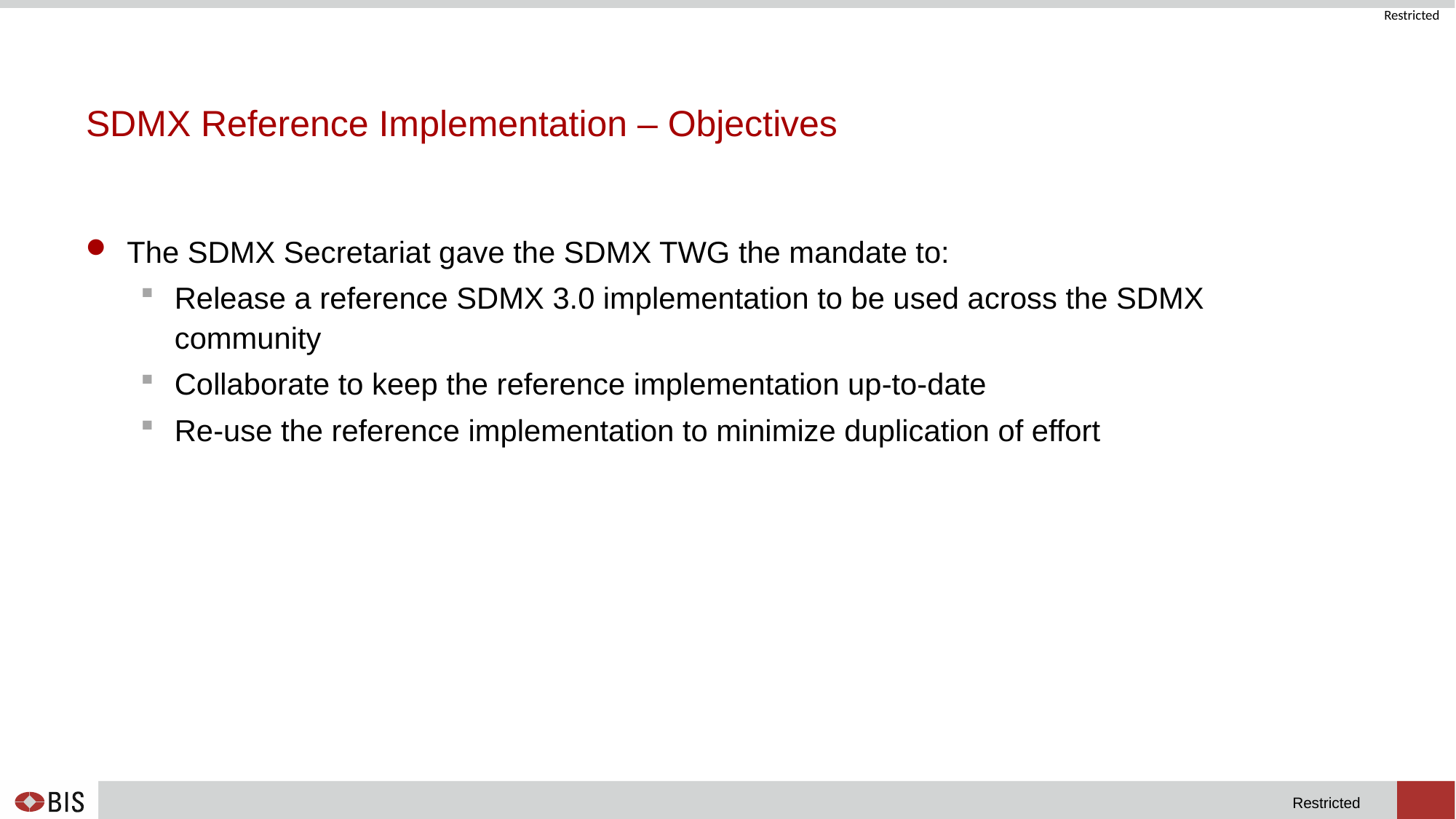

# SDMX Reference Implementation – Objectives
The SDMX Secretariat gave the SDMX TWG the mandate to:
Release a reference SDMX 3.0 implementation to be used across the SDMX community
Collaborate to keep the reference implementation up-to-date
Re-use the reference implementation to minimize duplication of effort